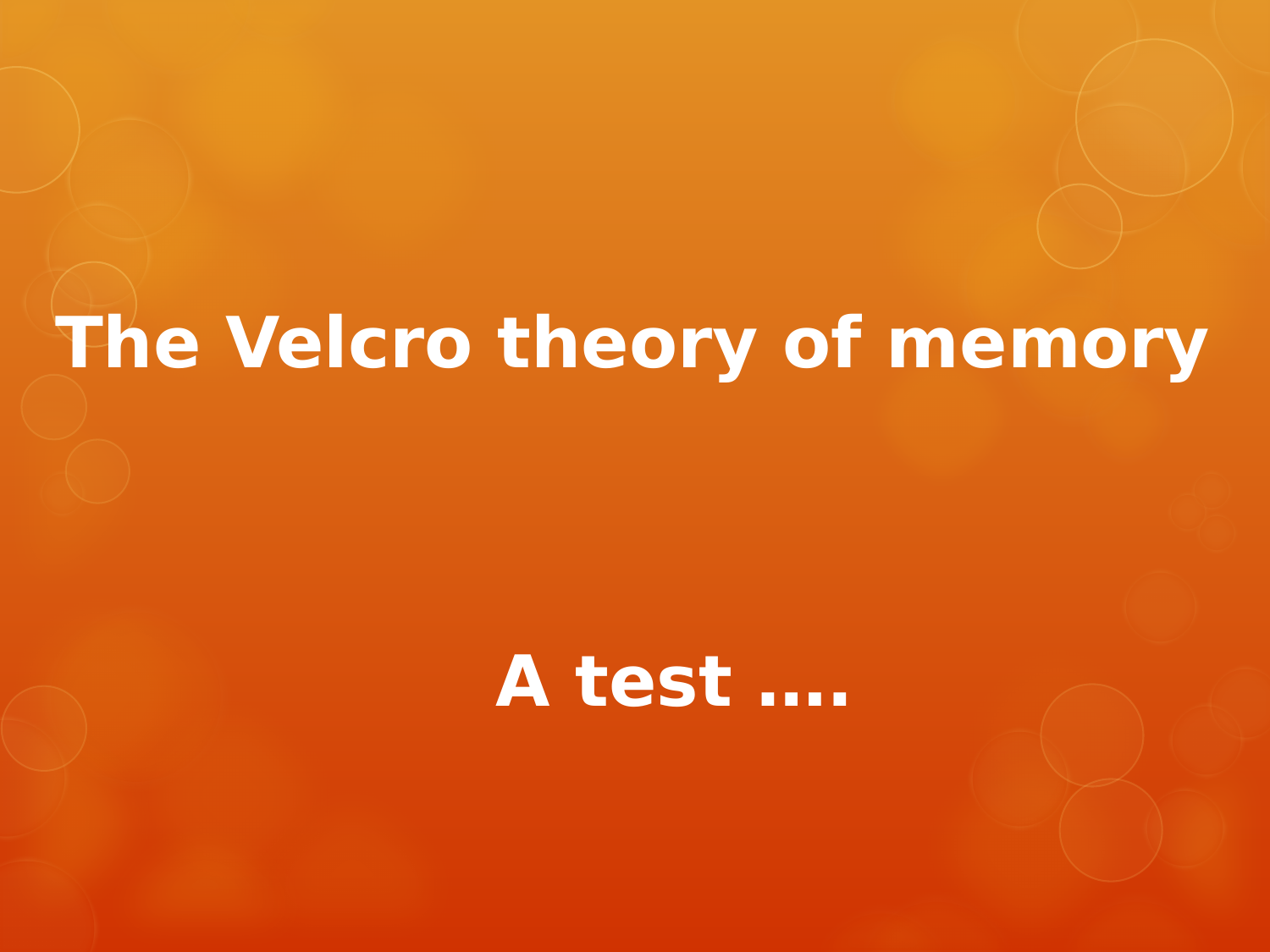

# The Velcro theory of memory A test ….